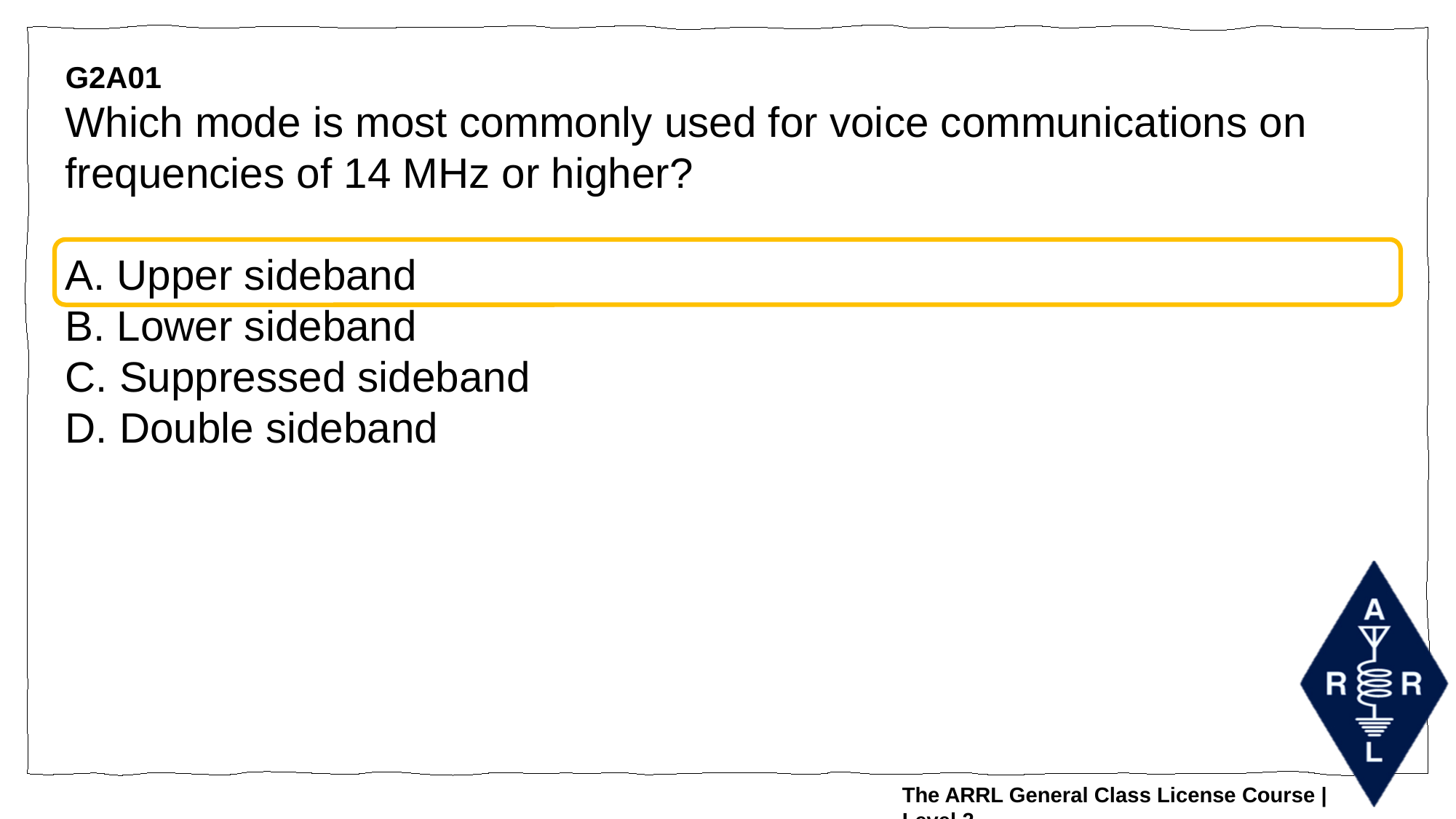

G2A01
Which mode is most commonly used for voice communications on frequencies of 14 MHz or higher?

A. Upper sideband
B. Lower sideband
C. Suppressed sideband
D. Double sideband